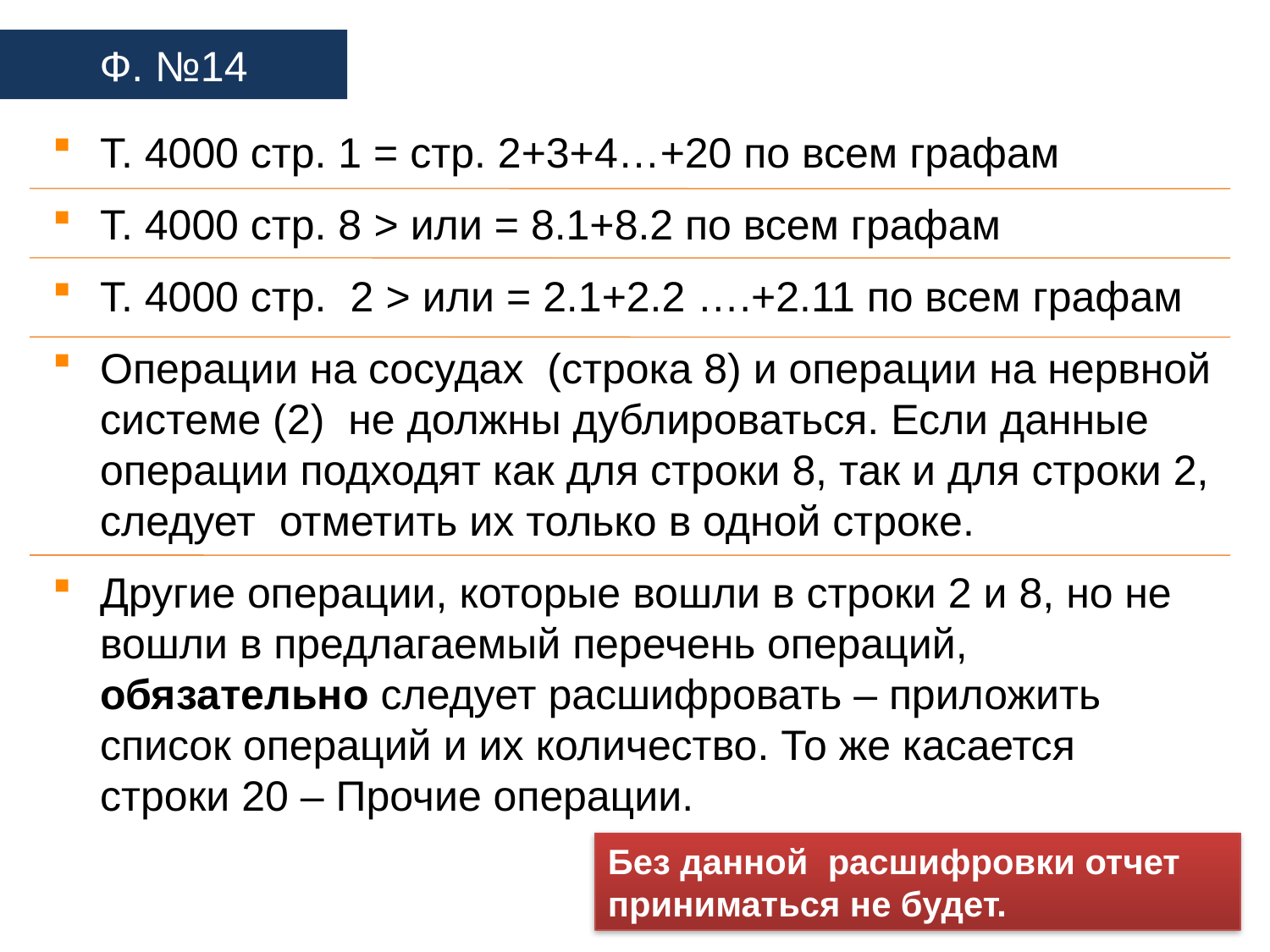

Ф. №14
Т. 4000 стр. 1 = стр. 2+3+4…+20 по всем графам
Т. 4000 стр. 8 > или = 8.1+8.2 по всем графам
Т. 4000 стр.  2 > или = 2.1+2.2 ….+2.11 по всем графам
Операции на сосудах  (строка 8) и операции на нервной системе (2)  не должны дублироваться. Если данные операции подходят как для строки 8, так и для строки 2, следует  отметить их только в одной строке.
Другие операции, которые вошли в строки 2 и 8, но не вошли в предлагаемый перечень операций,  обязательно следует расшифровать – приложить список операций и их количество. То же касается строки 20 – Прочие операции.

Без данной  расшифровки отчет приниматься не будет.